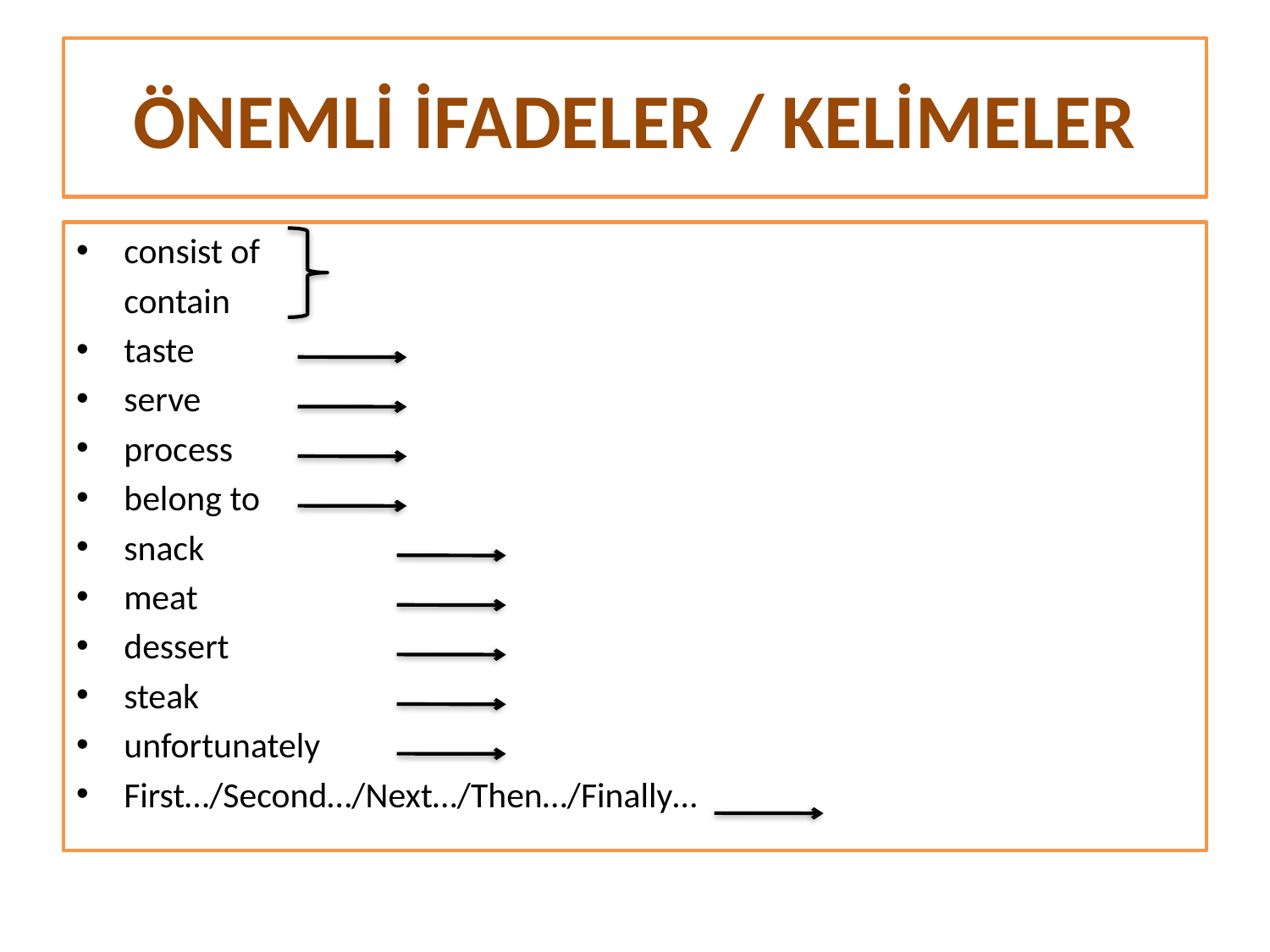

# ÖNEMLİ İFADELER / KELİMELER
consist of
	contain
taste
serve
process
belong to
snack
meat
dessert
steak
unfortunately
First…/Second…/Next…/Then…/Finally…